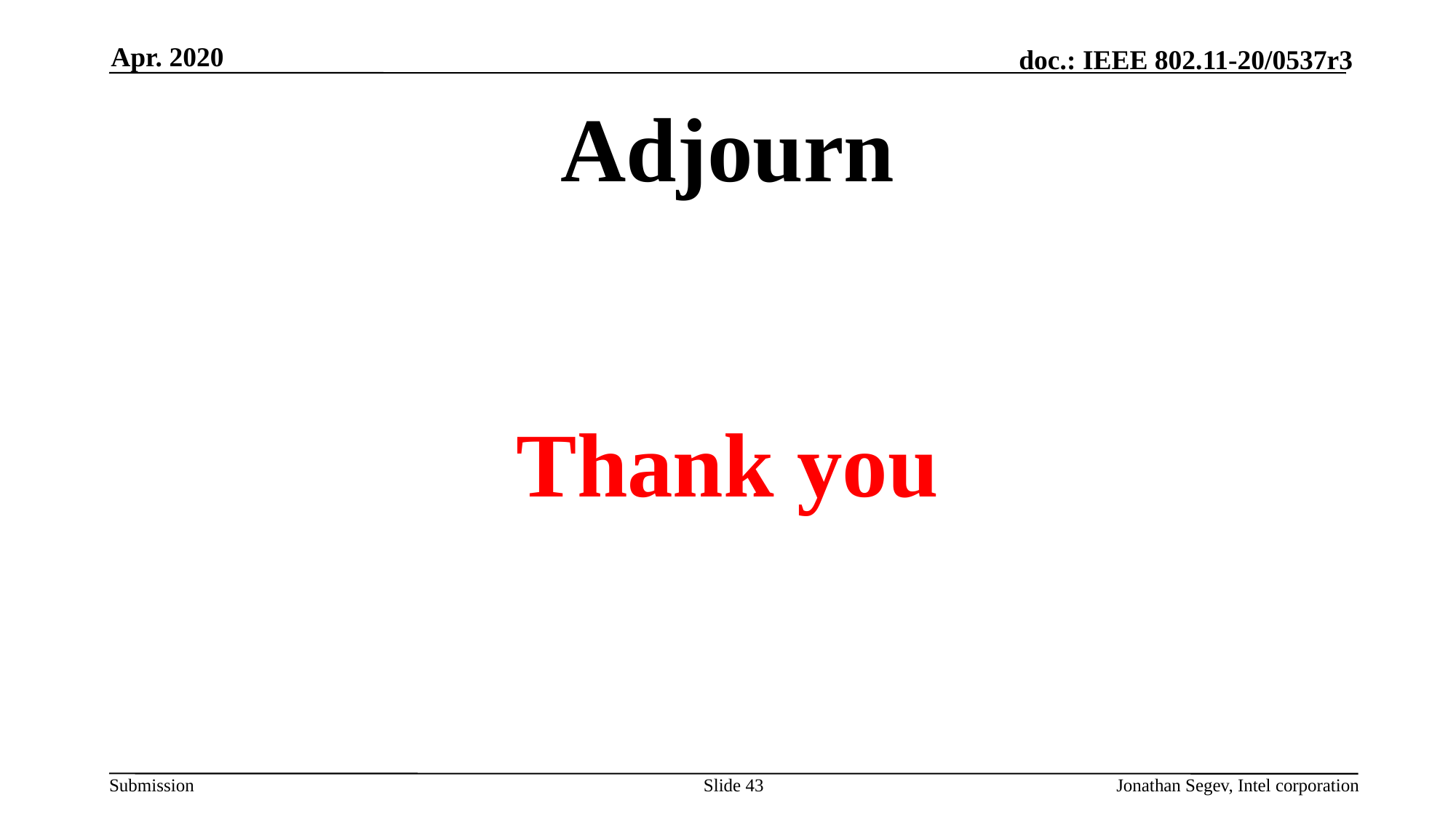

Apr. 2020
# Adjourn

Thank you
Slide 43
Jonathan Segev, Intel corporation